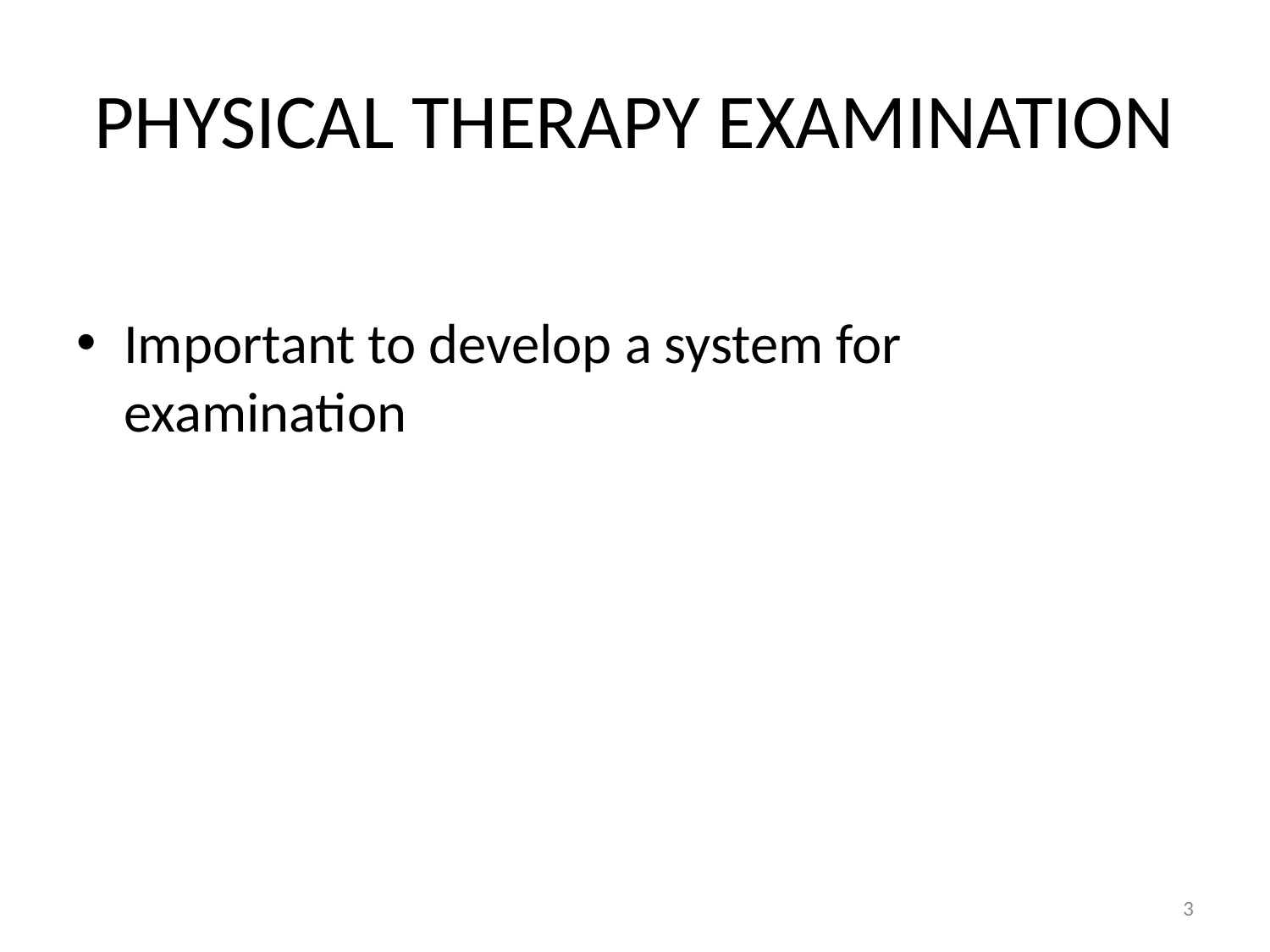

# PHYSICAL THERAPY EXAMINATION

Important to develop a system for examination

3